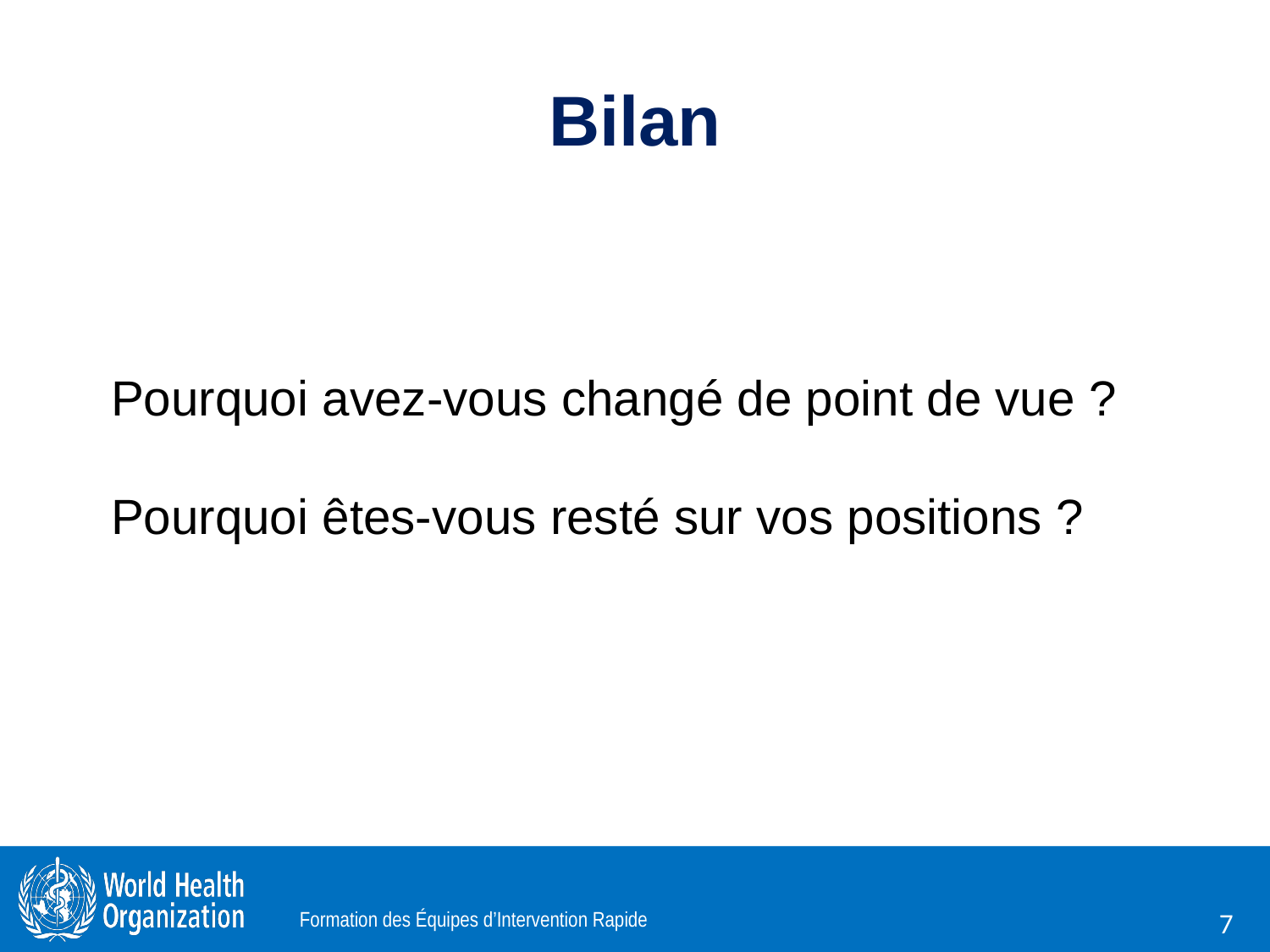

# Bilan
Pourquoi avez-vous changé de point de vue ?

Pourquoi êtes-vous resté sur vos positions ?